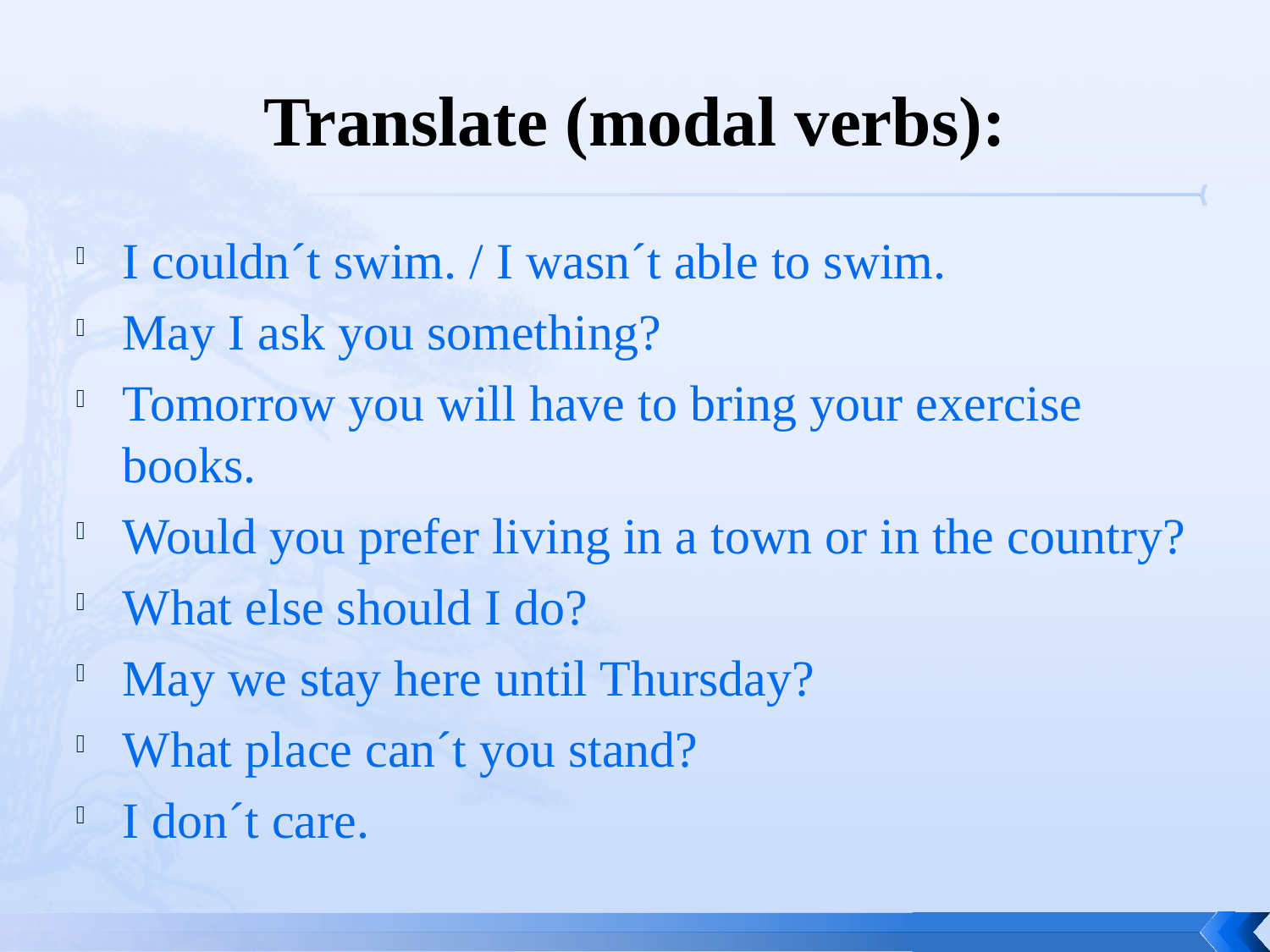

# Translate (modal verbs):
I couldn´t swim. / I wasn´t able to swim.
May I ask you something?
Tomorrow you will have to bring your exercise books.
Would you prefer living in a town or in the country?
What else should I do?
May we stay here until Thursday?
What place can´t you stand?
I don´t care.